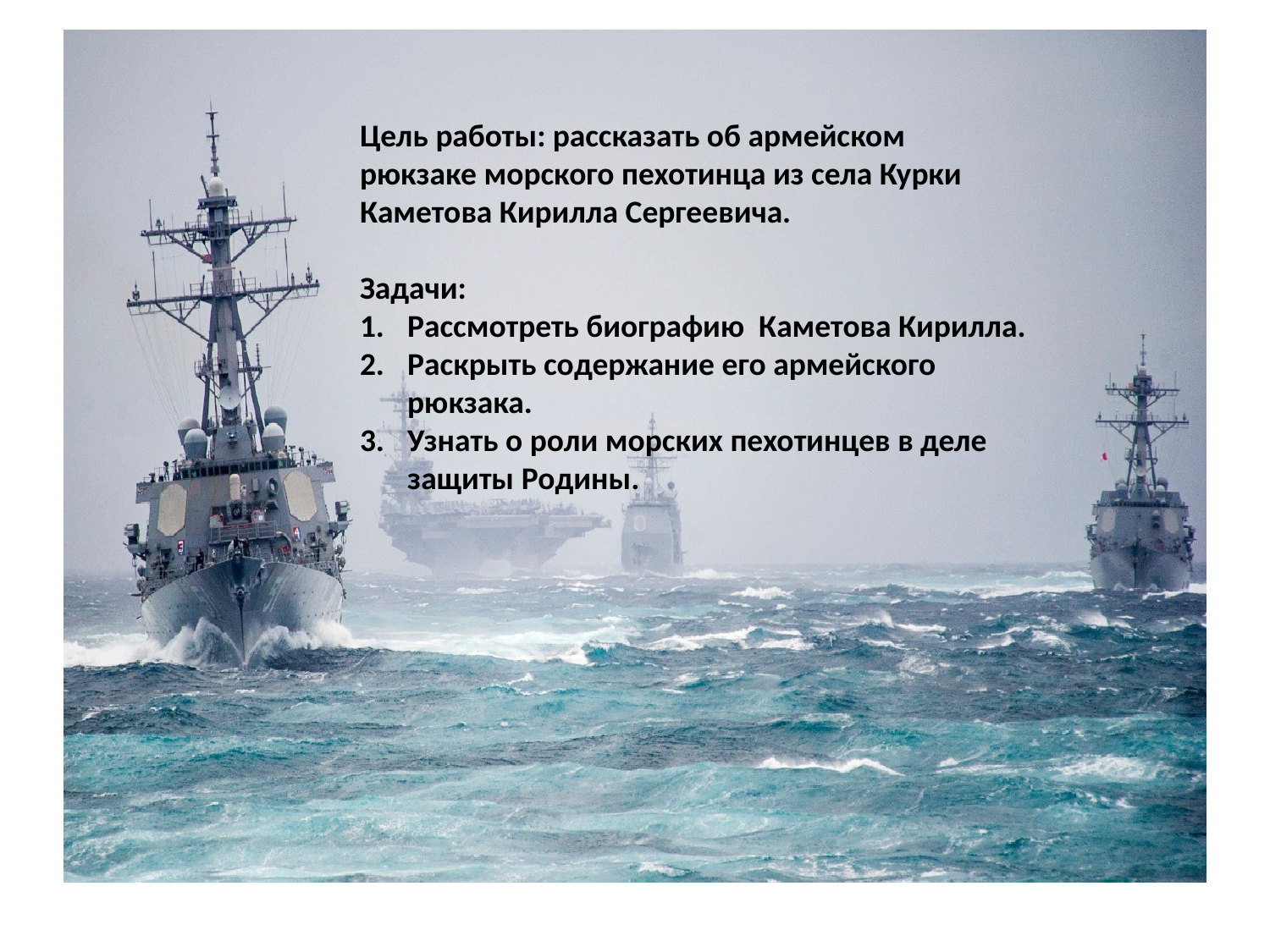

#
Цель работы: рассказать об армейском  рюкзаке морского пехотинца из села Курки Каметова Кирилла Сергеевича.

Задачи:
Рассмотреть биографию  Каметова Кирилла.
Раскрыть содержание его армейского рюкзака.
Узнать о роли морских пехотинцев в деле защиты Родины.